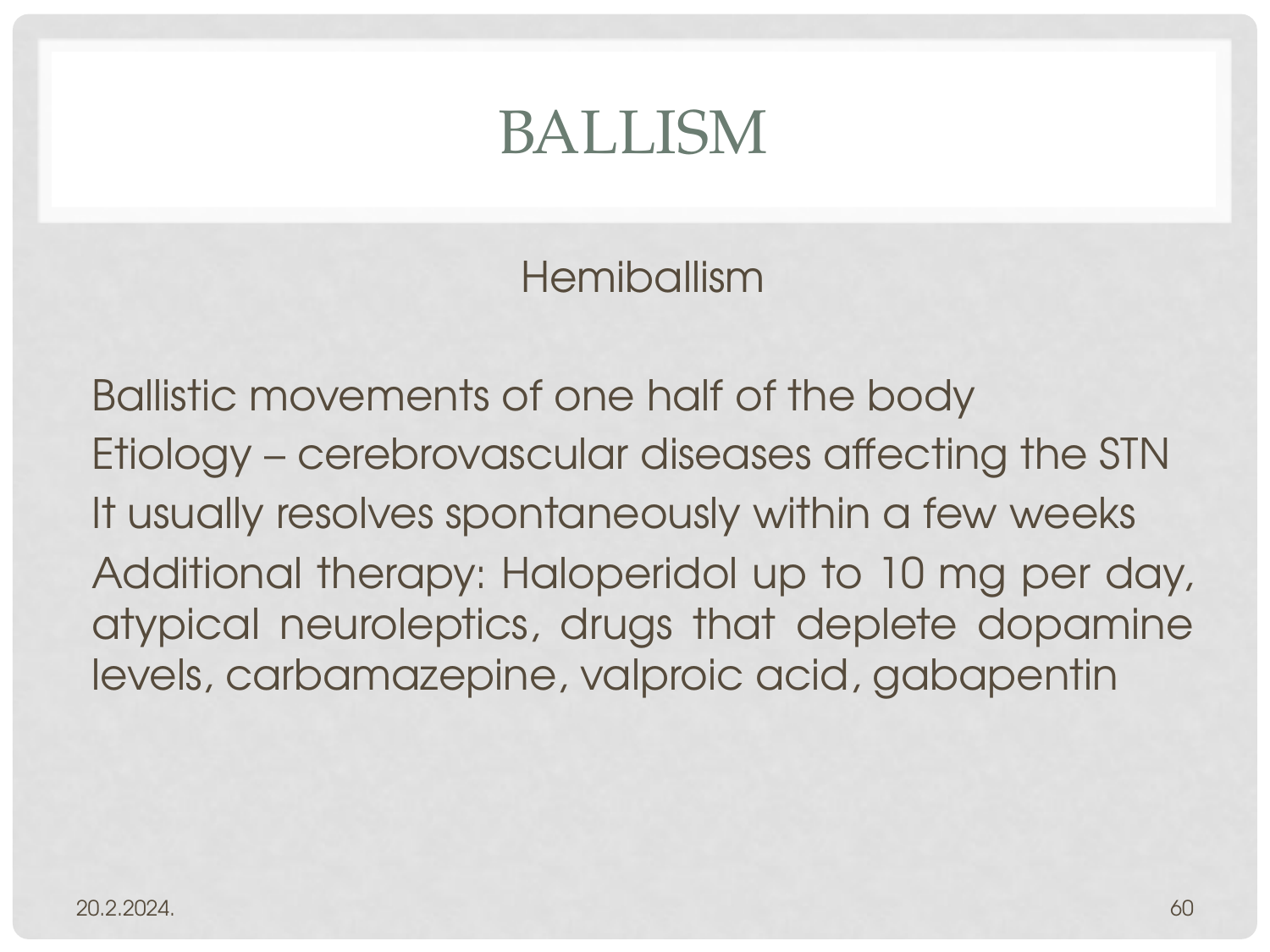

# BALLISM
Hemiballism

Ballistic movements of one half of the body
Etiology – cerebrovascular diseases affecting the STN
It usually resolves spontaneously within a few weeks
Additional therapy: Haloperidol up to 10 mg per day, atypical neuroleptics, drugs that deplete dopamine levels, carbamazepine, valproic acid, gabapentin
20.2.2024.
60